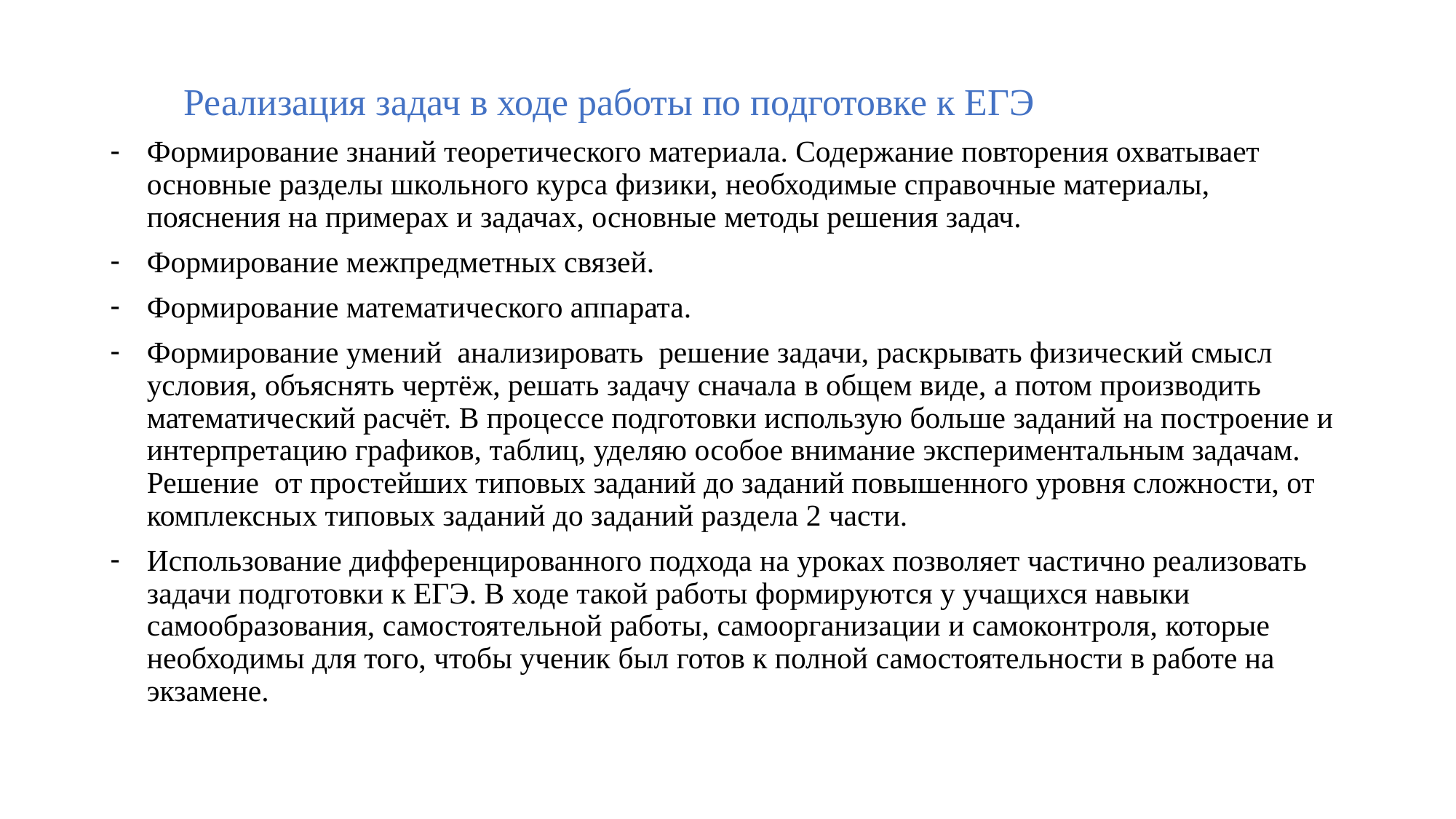

Реализация задач в ходе работы по подготовке к ЕГЭ
Формирование знаний теоретического материала. Содержание повторения охватывает основные разделы школьного курса физики, необходимые справочные материалы, пояснения на примерах и задачах, основные методы решения задач.
Формирование межпредметных связей.
Формирование математического аппарата.
Формирование умений  анализировать  решение задачи, раскрывать физический смысл условия, объяснять чертёж, решать задачу сначала в общем виде, а потом производить математический расчёт. В процессе подготовки использую больше заданий на построение и интерпретацию графиков, таблиц, уделяю особое внимание экспериментальным задачам. Решение  от простейших типовых заданий до заданий повышенного уровня сложности, от комплексных типовых заданий до заданий раздела 2 части.
Использование дифференцированного подхода на уроках позволяет частично реализовать задачи подготовки к ЕГЭ. В ходе такой работы формируются у учащихся навыки самообразования, самостоятельной работы, самоорганизации и самоконтроля, которые необходимы для того, чтобы ученик был готов к полной самостоятельности в работе на экзамене.

#